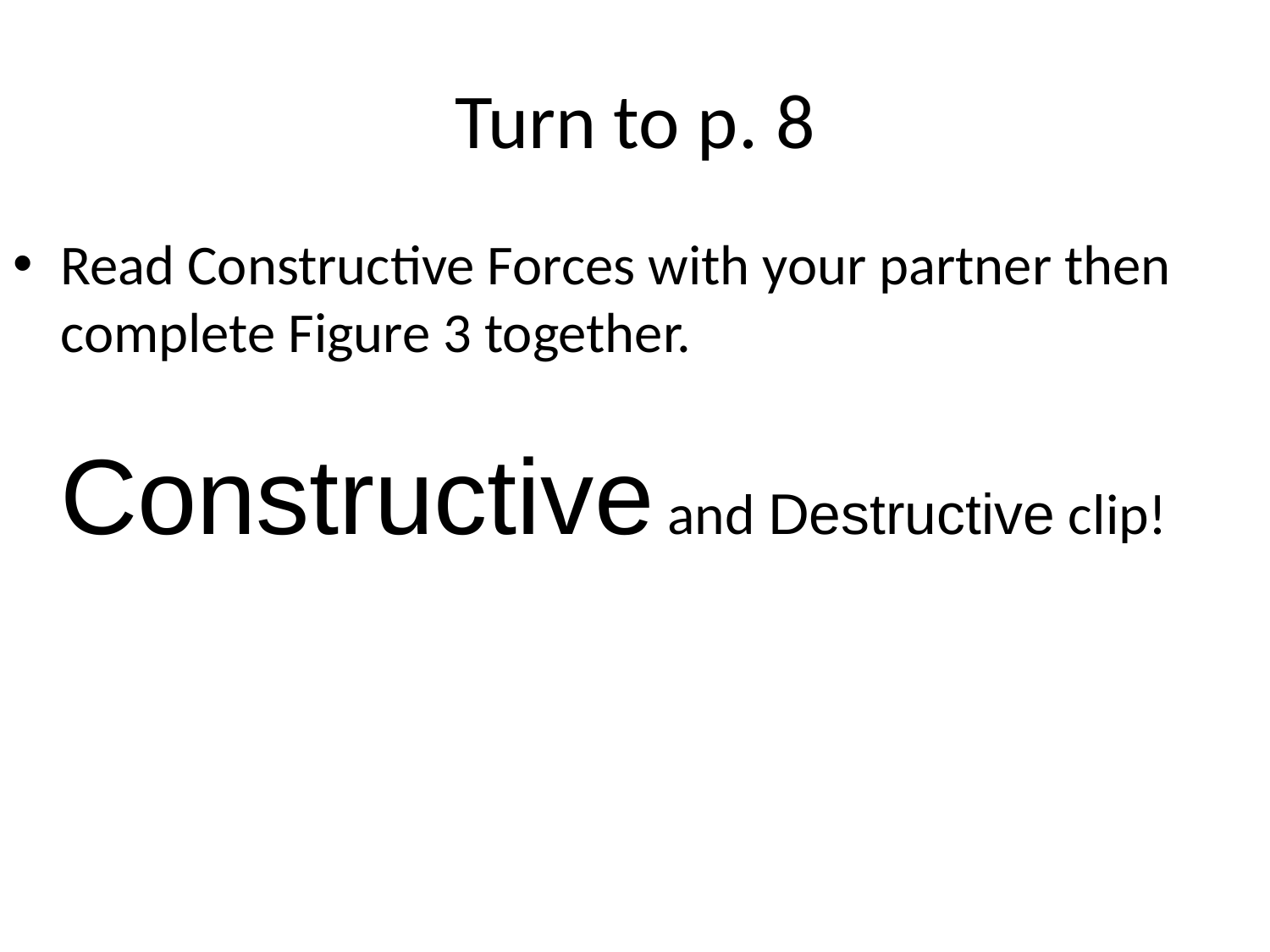

# Turn to p. 8
Read Constructive Forces with your partner then complete Figure 3 together.

Constructive and Destructive clip!